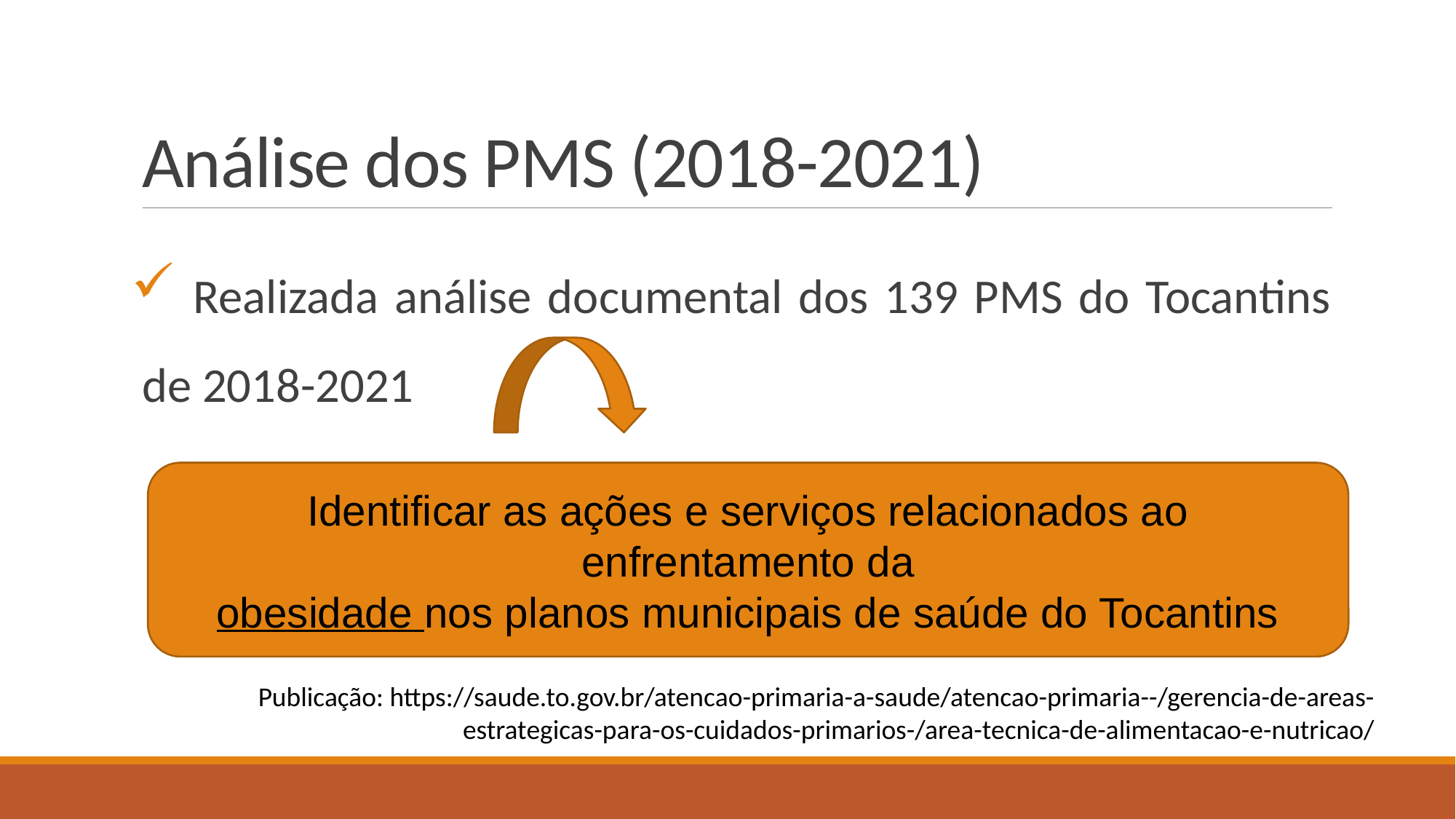

# Análise dos PMS (2018-2021)
 Realizada análise documental dos 139 PMS do Tocantins de 2018-2021

Identificar as ações e serviços relacionados ao enfrentamento da
obesidade nos planos municipais de saúde do Tocantins
Publicação: https://saude.to.gov.br/atencao-primaria-a-saude/atencao-primaria--/gerencia-de-areas-estrategicas-para-os-cuidados-primarios-/area-tecnica-de-alimentacao-e-nutricao/